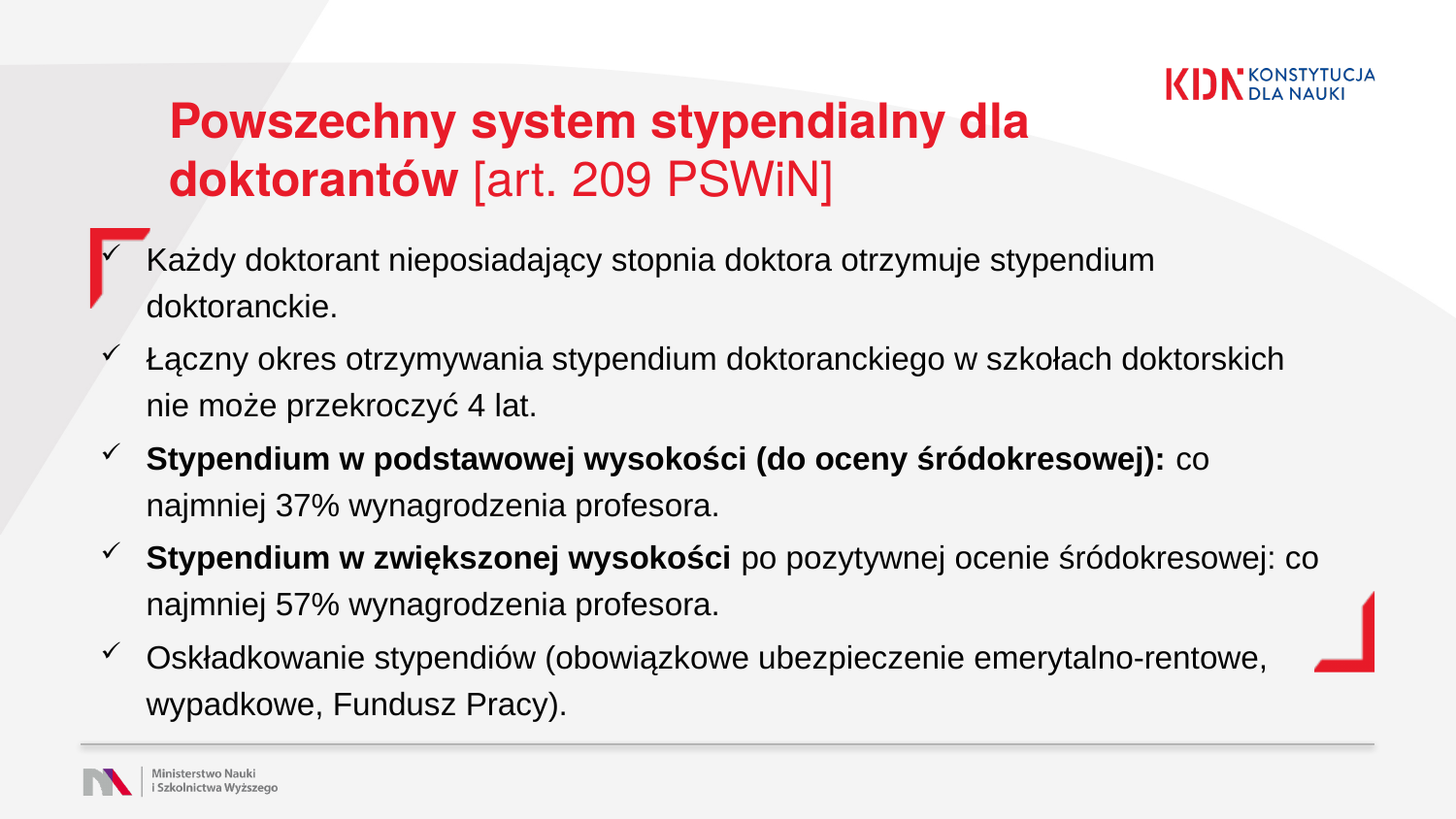

# Powszechny system stypendialny dla doktorantów [art. 209 PSWiN]
Każdy doktorant nieposiadający stopnia doktora otrzymuje stypendium doktoranckie.
Łączny okres otrzymywania stypendium doktoranckiego w szkołach doktorskich nie może przekroczyć 4 lat.
Stypendium w podstawowej wysokości (do oceny śródokresowej): co najmniej 37% wynagrodzenia profesora.
Stypendium w zwiększonej wysokości po pozytywnej ocenie śródokresowej: co najmniej 57% wynagrodzenia profesora.
Oskładkowanie stypendiów (obowiązkowe ubezpieczenie emerytalno-rentowe, wypadkowe, Fundusz Pracy).